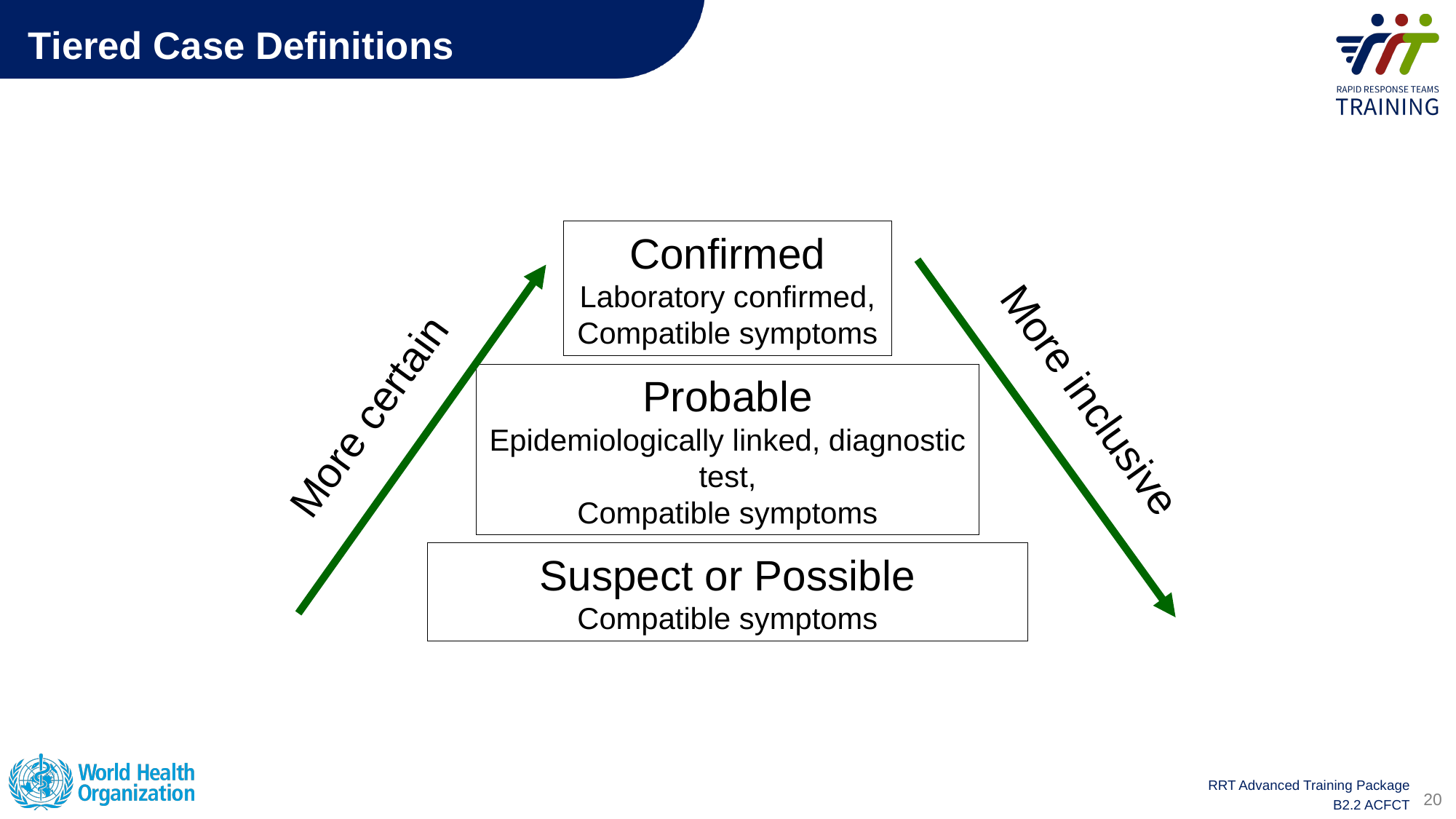

Tiered Case Definitions
Confirmed
Laboratory confirmed, Compatible symptoms

More inclusive
More certain
Probable
Epidemiologically linked, diagnostic test,
Compatible symptoms
Suspect or Possible
Compatible symptoms